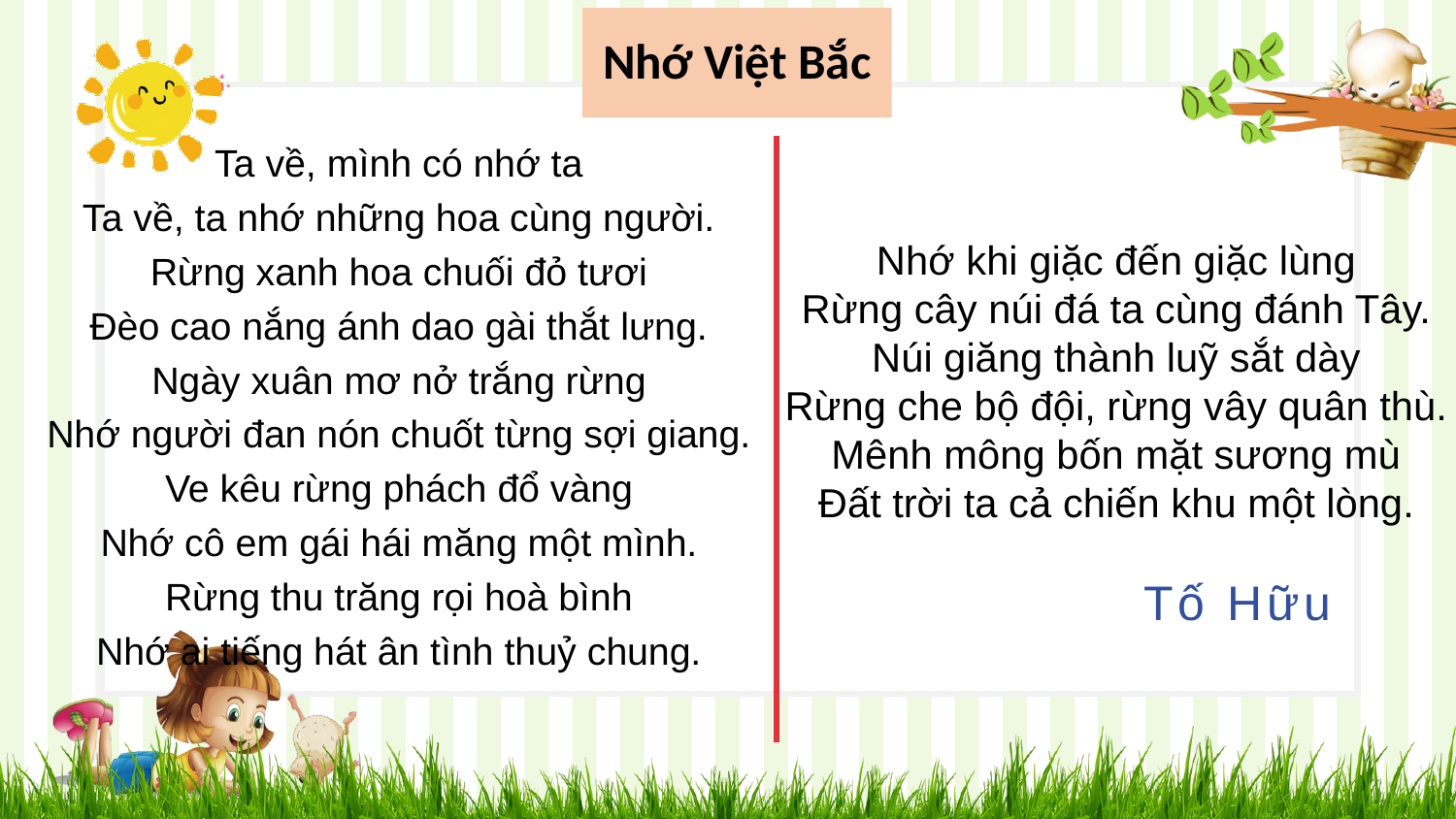

Nhớ Việt Bắc
Ta về, mình có nhớ ta
Ta về, ta nhớ những hoa cùng người.
Rừng xanh hoa chuối đỏ tươi
Ðèo cao nắng ánh dao gài thắt lưng.
Ngày xuân mơ nở trắng rừng
Nhớ người đan nón chuốt từng sợi giang.
Ve kêu rừng phách đổ vàng
Nhớ cô em gái hái măng một mình.
Rừng thu trăng rọi hoà bình
Nhớ ai tiếng hát ân tình thuỷ chung.

Nhớ khi giặc đến giặc lùng
Rừng cây núi đá ta cùng đánh Tây.
Núi giăng thành luỹ sắt dày
Rừng che bộ đội, rừng vây quân thù.
Mênh mông bốn mặt sương mù
Ðất trời ta cả chiến khu một lòng.
Tố Hữu